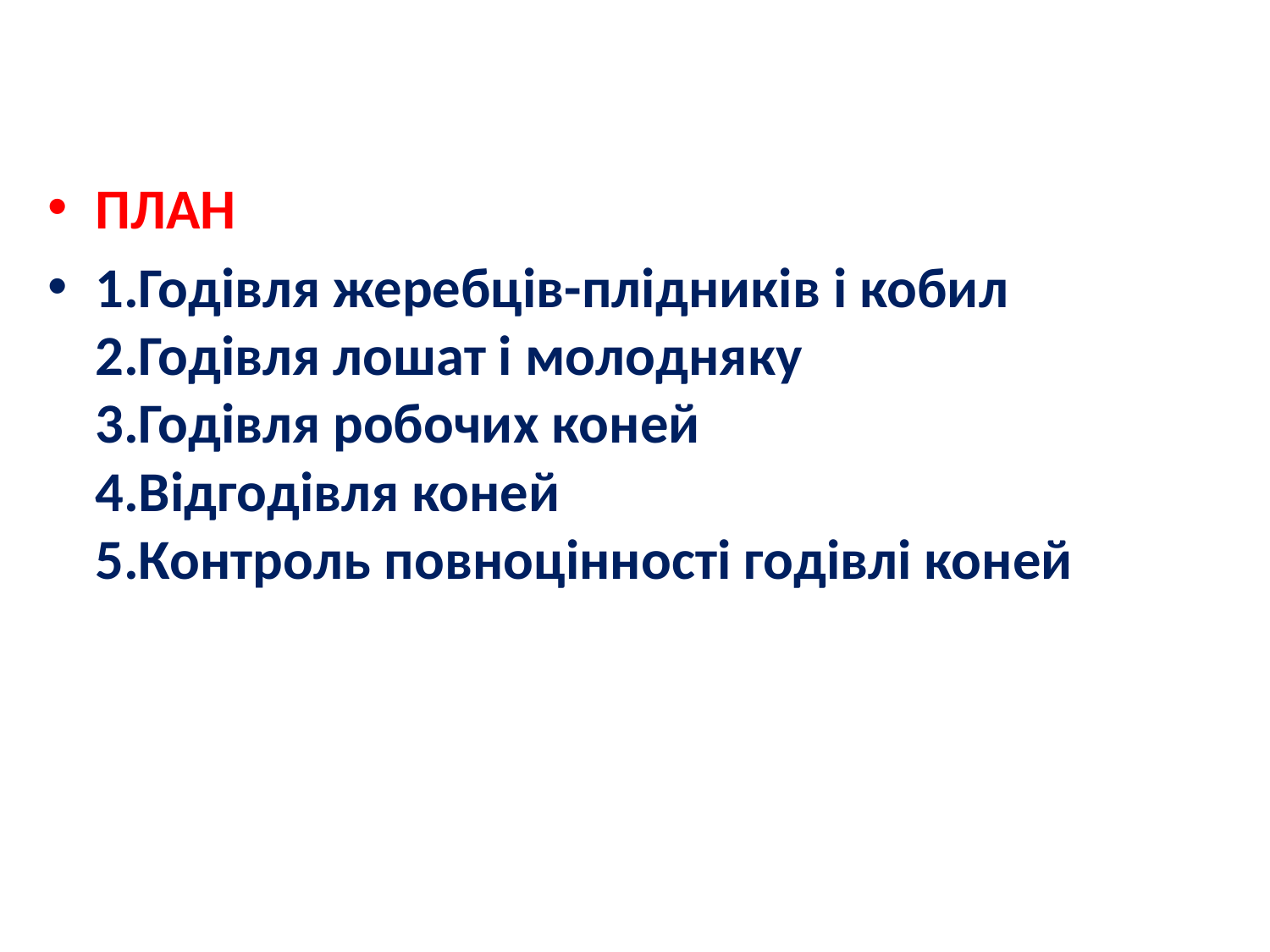

ПЛАН
1.Годівля жеребців-плідників і кобил
2.Годівля лошат і молодняку
3.Годівля робочих коней
4.Відгодівля коней
5.Контроль повноцінності годівлі коней